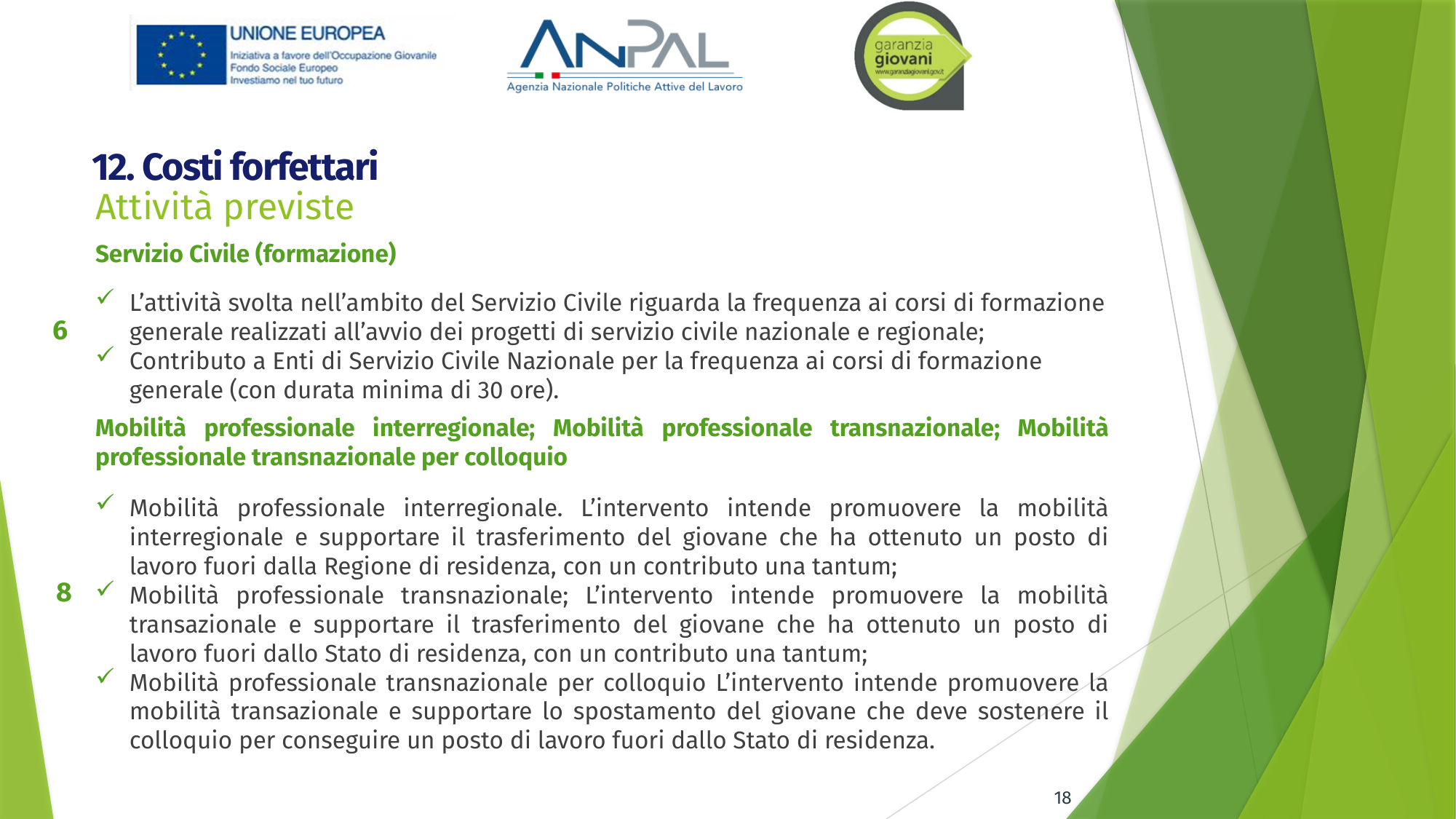

# 12. Costi forfettari
Attività previste
Servizio Civile (formazione)

L’attività svolta nell’ambito del Servizio Civile riguarda la frequenza ai corsi di formazione generale realizzati all’avvio dei progetti di servizio civile nazionale e regionale;
Contributo a Enti di Servizio Civile Nazionale per la frequenza ai corsi di formazione generale (con durata minima di 30 ore).
6
Mobilità professionale interregionale; Mobilità professionale transnazionale; Mobilità professionale transnazionale per colloquio

Mobilità professionale interregionale. L’intervento intende promuovere la mobilità interregionale e supportare il trasferimento del giovane che ha ottenuto un posto di lavoro fuori dalla Regione di residenza, con un contributo una tantum;
Mobilità professionale transnazionale; L’intervento intende promuovere la mobilità transazionale e supportare il trasferimento del giovane che ha ottenuto un posto di lavoro fuori dallo Stato di residenza, con un contributo una tantum;
Mobilità professionale transnazionale per colloquio L’intervento intende promuovere la mobilità transazionale e supportare lo spostamento del giovane che deve sostenere il colloquio per conseguire un posto di lavoro fuori dallo Stato di residenza.

8